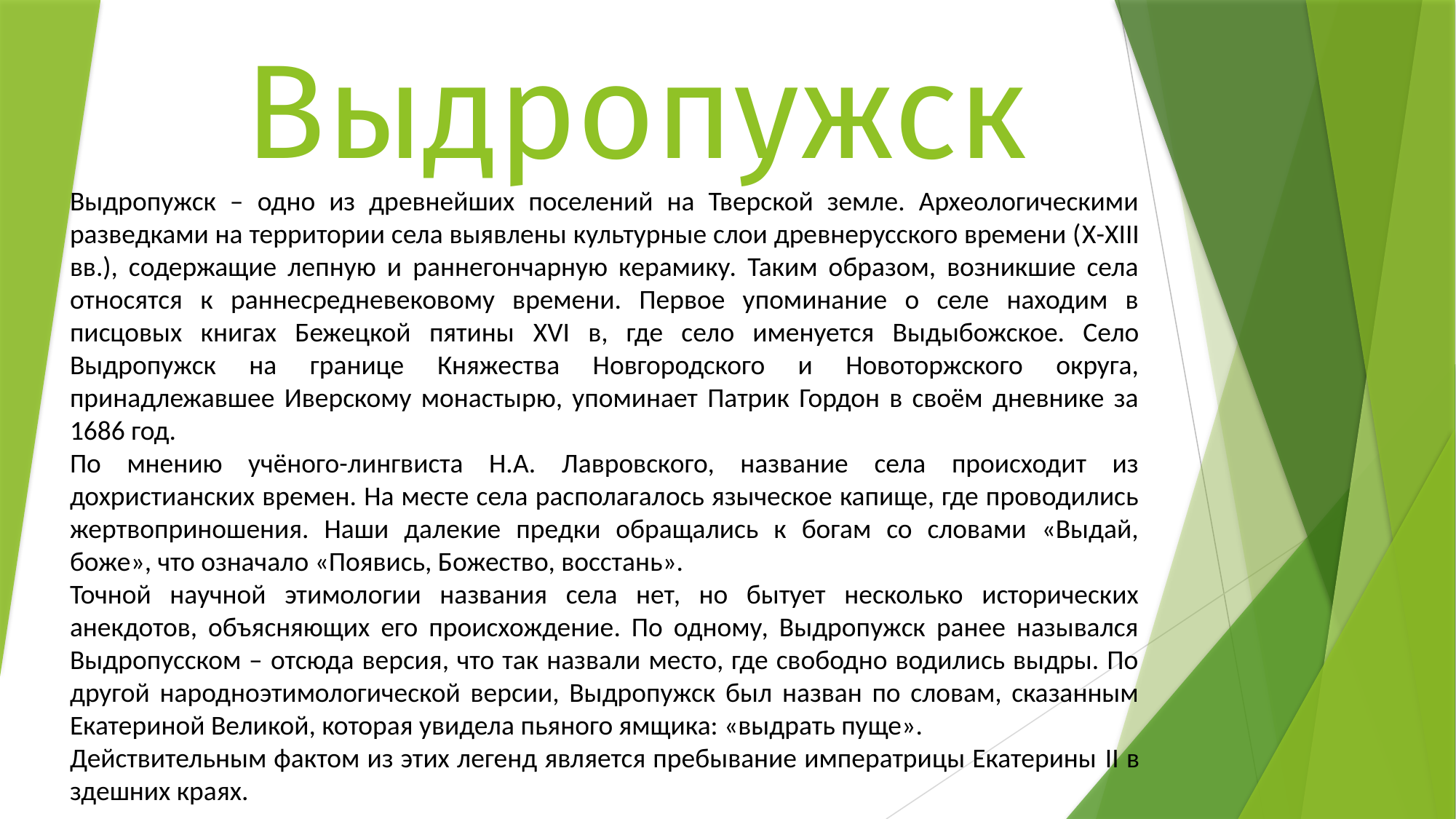

# Выдропужск
Выдропужск – одно из древнейших поселений на Тверской земле. Археологическими разведками на территории села выявлены культурные слои древнерусского времени (X-XIII вв.), содержащие лепную и раннегончарную керамику. Таким образом, возникшие села относятся к раннесредневековому времени. Первое упоминание о селе находим в писцовых книгах Бежецкой пятины XVI в, где село именуется Выдыбожское. Село Выдропужск на границе Княжества Новгородского и Новоторжского округа, принадлежавшее Иверскому монастырю, упоминает Патрик Гордон в своём дневнике за 1686 год.
По мнению учёного-лингвиста Н.А. Лавровского, название села происходит из дохристианских времен. На месте села располагалось языческое капище, где проводились жертвоприношения. Наши далекие предки обращались к богам со словами «Выдай, боже», что означало «Появись, Божество, восстань».
Точной научной этимологии названия села нет, но бытует несколько исторических анекдотов, объясняющих его происхождение. По одному, Выдропужск ранее назывался Выдропусском – отсюда версия, что так назвали место, где свободно водились выдры. По другой народноэтимологической версии, Выдропужск был назван по словам, сказанным Екатериной Великой, которая увидела пьяного ямщика: «выдрать пуще».
Действительным фактом из этих легенд является пребывание императрицы Екатерины II в здешних краях.